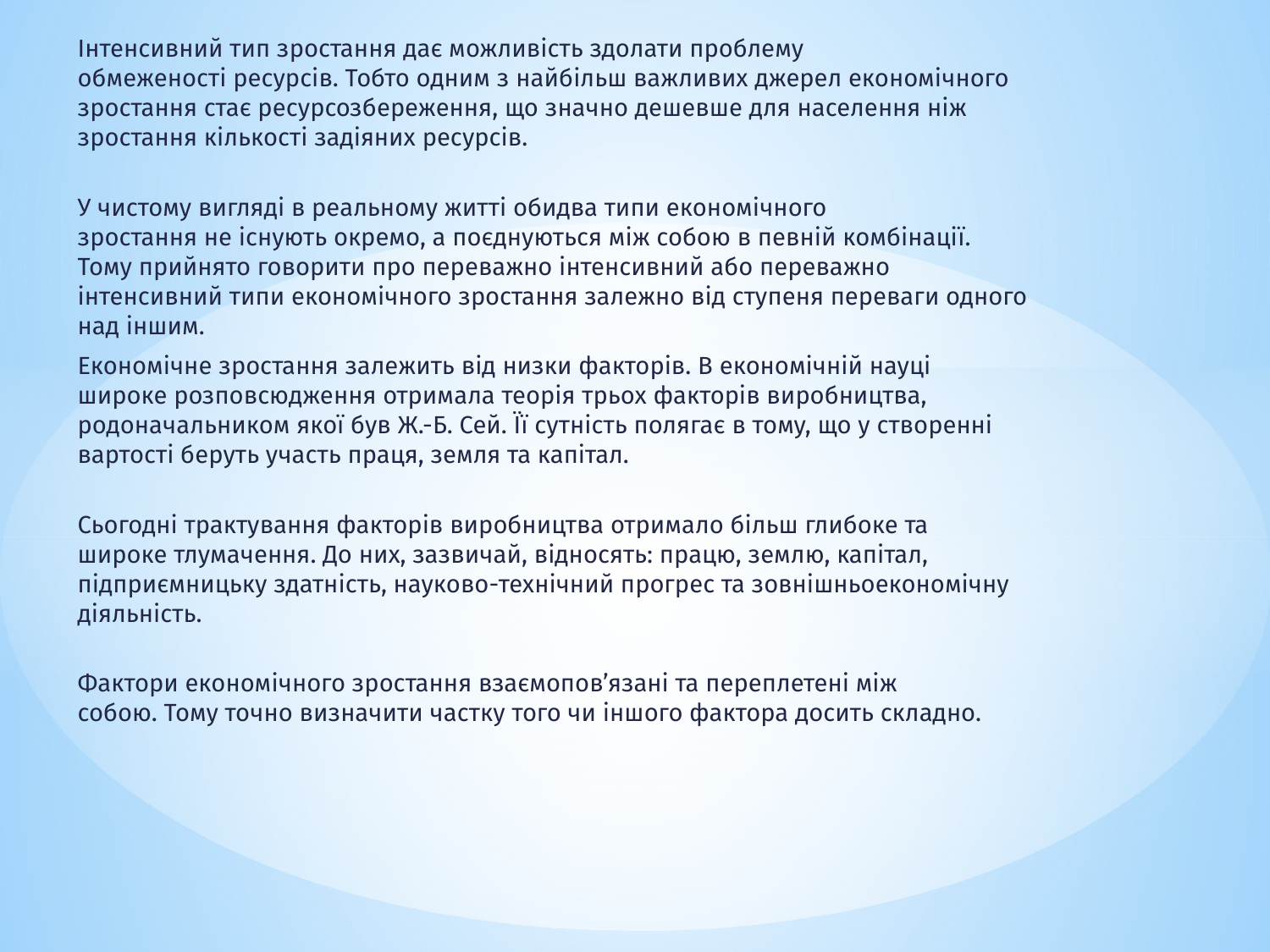

Інтенсивний тип зростання дає можливість здолати проблему
обмеженості ресурсів. Тобто одним з найбільш важливих джерел економічного
зростання стає ресурсозбереження, що значно дешевше для населення ніж
зростання кількості задіяних ресурсів.
У чистому вигляді в реальному житті обидва типи економічного
зростання не існують окремо, а поєднуються між собою в певній комбінації.
Тому прийнято говорити про переважно інтенсивний або переважно
інтенсивний типи економічного зростання залежно від ступеня переваги одного
над іншим.
Економічне зростання залежить від низки факторів. В економічній науці
широке розповсюдження отримала теорія трьох факторів виробництва,
родоначальником якої був Ж.-Б. Сей. Її сутність полягає в тому, що у створенні
вартості беруть участь праця, земля та капітал.
Сьогодні трактування факторів виробництва отримало більш глибоке та
широке тлумачення. До них, зазвичай, відносять: працю, землю, капітал,
підприємницьку здатність, науково-технічний прогрес та зовнішньоекономічну
діяльність.
Фактори економічного зростання взаємопов’язані та переплетені між
собою. Тому точно визначити частку того чи іншого фактора досить складно.